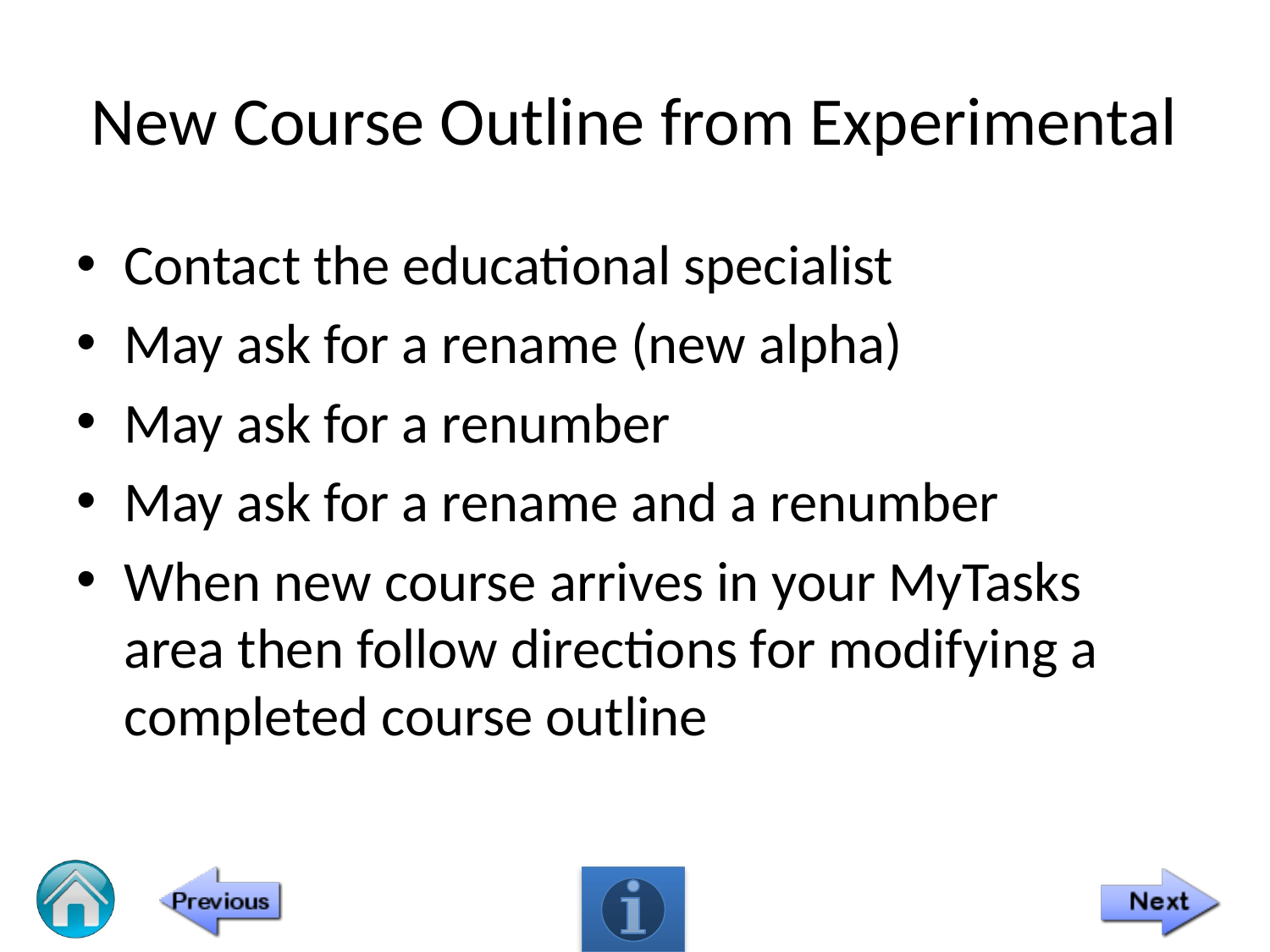

# New Course Outline from Experimental
Contact the educational specialist
May ask for a rename (new alpha)
May ask for a renumber
May ask for a rename and a renumber
When new course arrives in your MyTasks area then follow directions for modifying a completed course outline